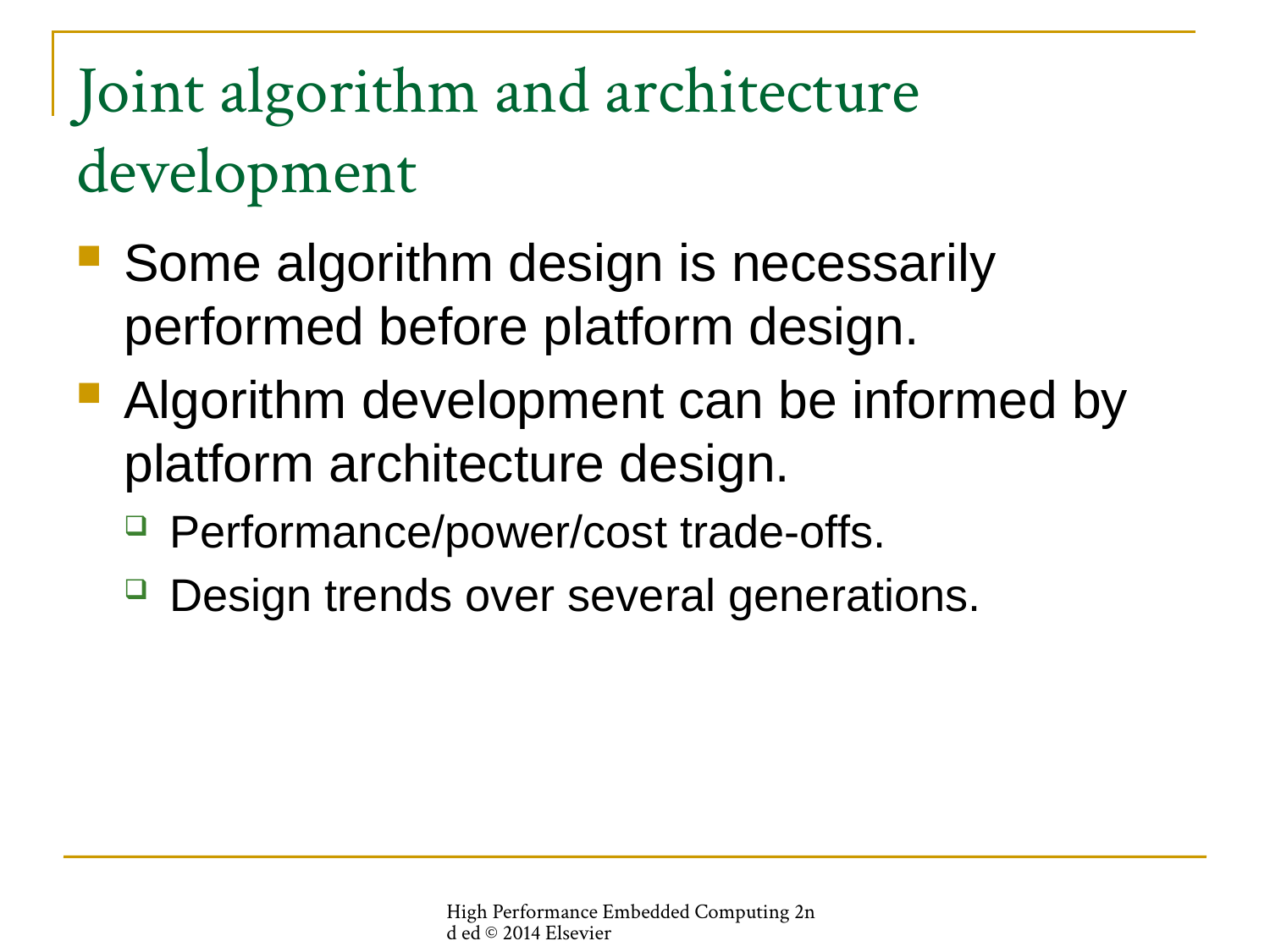

# Joint algorithm and architecture development
Some algorithm design is necessarily performed before platform design.
Algorithm development can be informed by platform architecture design.
Performance/power/cost trade-offs.
Design trends over several generations.
High Performance Embedded Computing 2nd ed © 2014 Elsevier